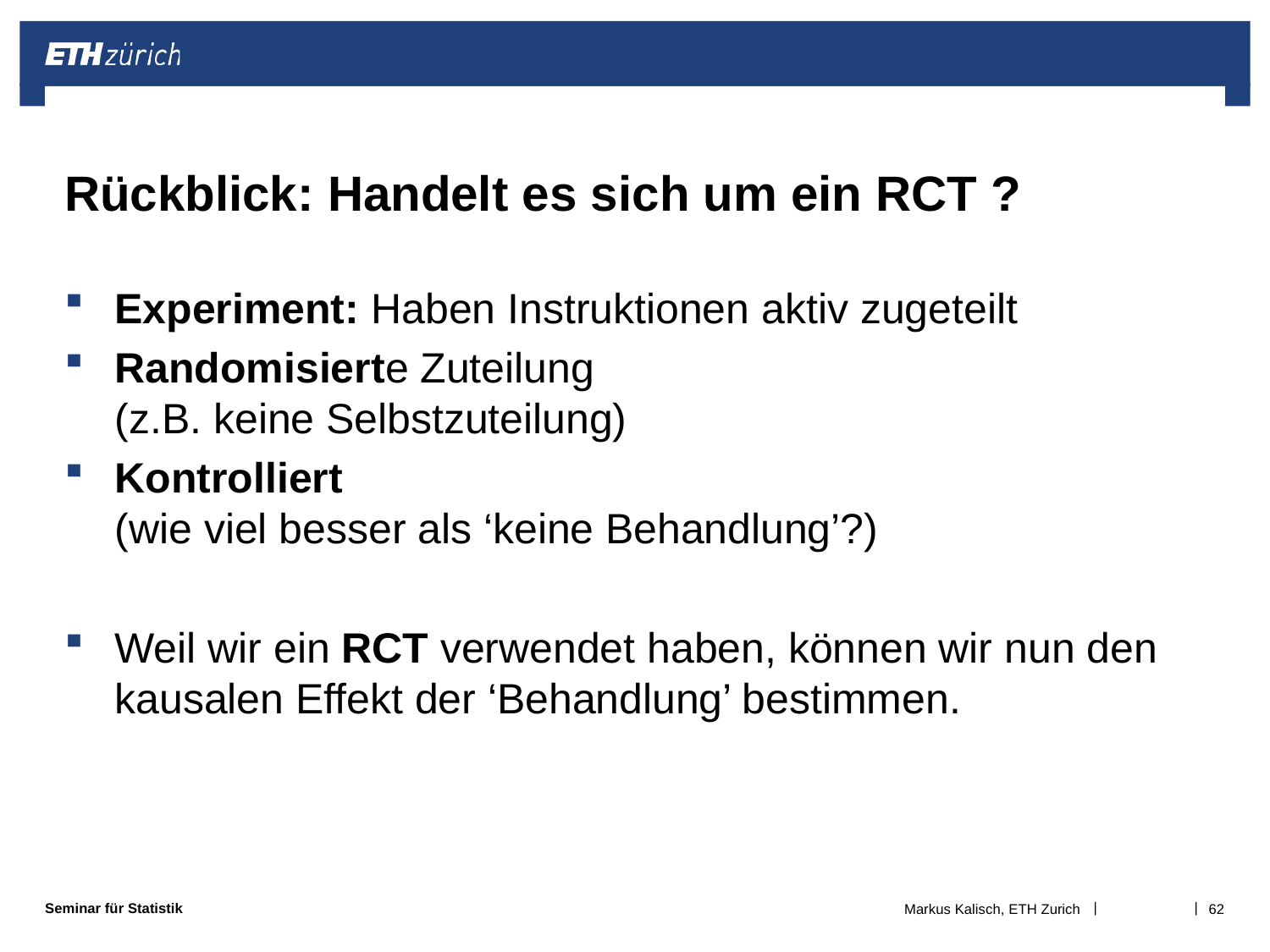

# Rückblick: Handelt es sich um ein RCT ?
Experiment: Haben Instruktionen aktiv zugeteilt
Randomisierte Zuteilung
(z.B. keine Selbstzuteilung)
Kontrolliert
(wie viel besser als ‘keine Behandlung’?)

Weil wir ein RCT verwendet haben, können wir nun den kausalen Effekt der ‘Behandlung’ bestimmen.

Markus Kalisch, ETH Zurich
62